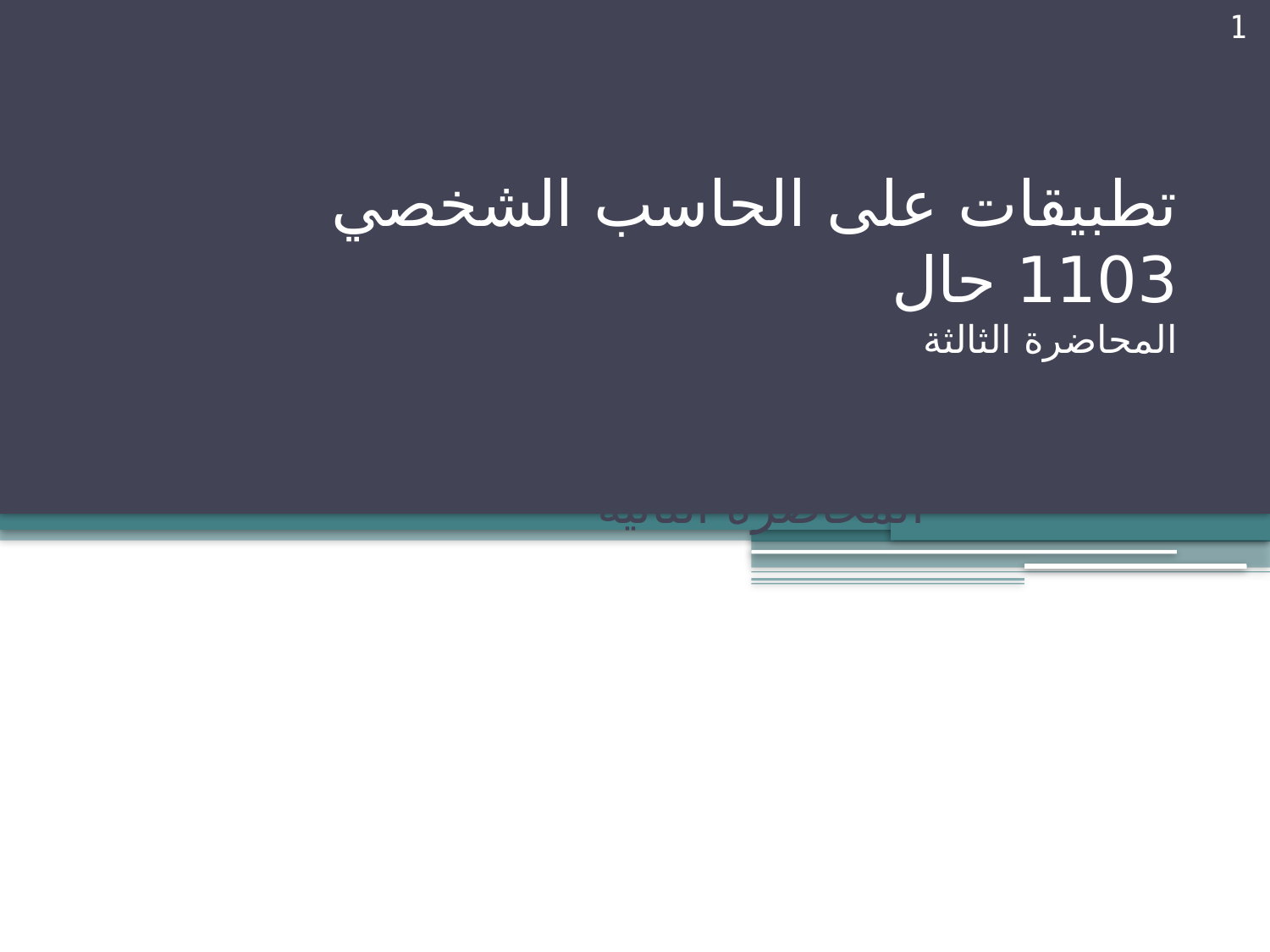

1
# تطبيقات على الحاسب الشخصي 1103 حال المحاضرة الثالثة
1103 حال

المحاضرة الثانية